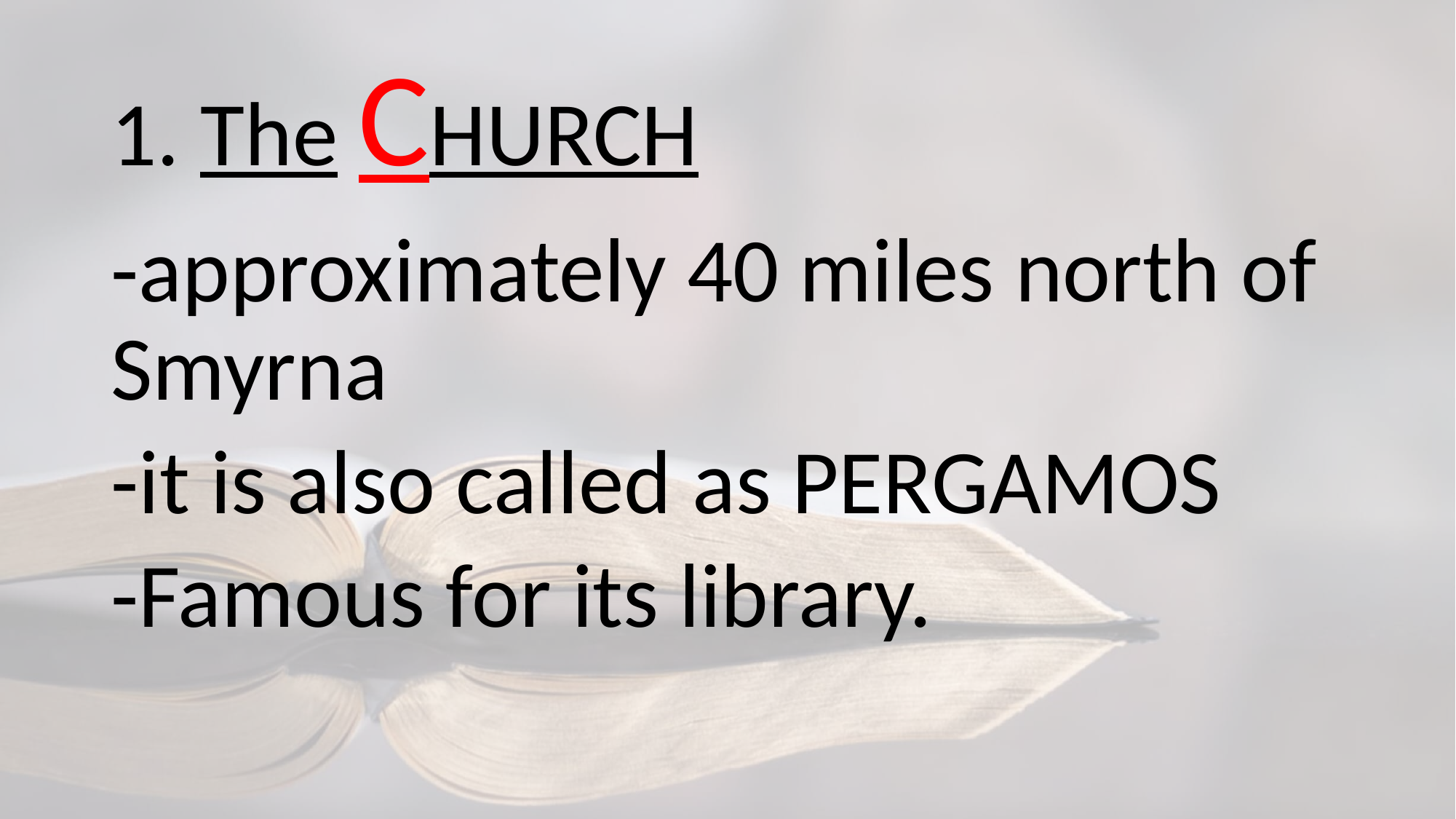

# 1. The CHURCH
-approximately 40 miles north of Smyrna
-it is also called as PERGAMOS
-Famous for its library.